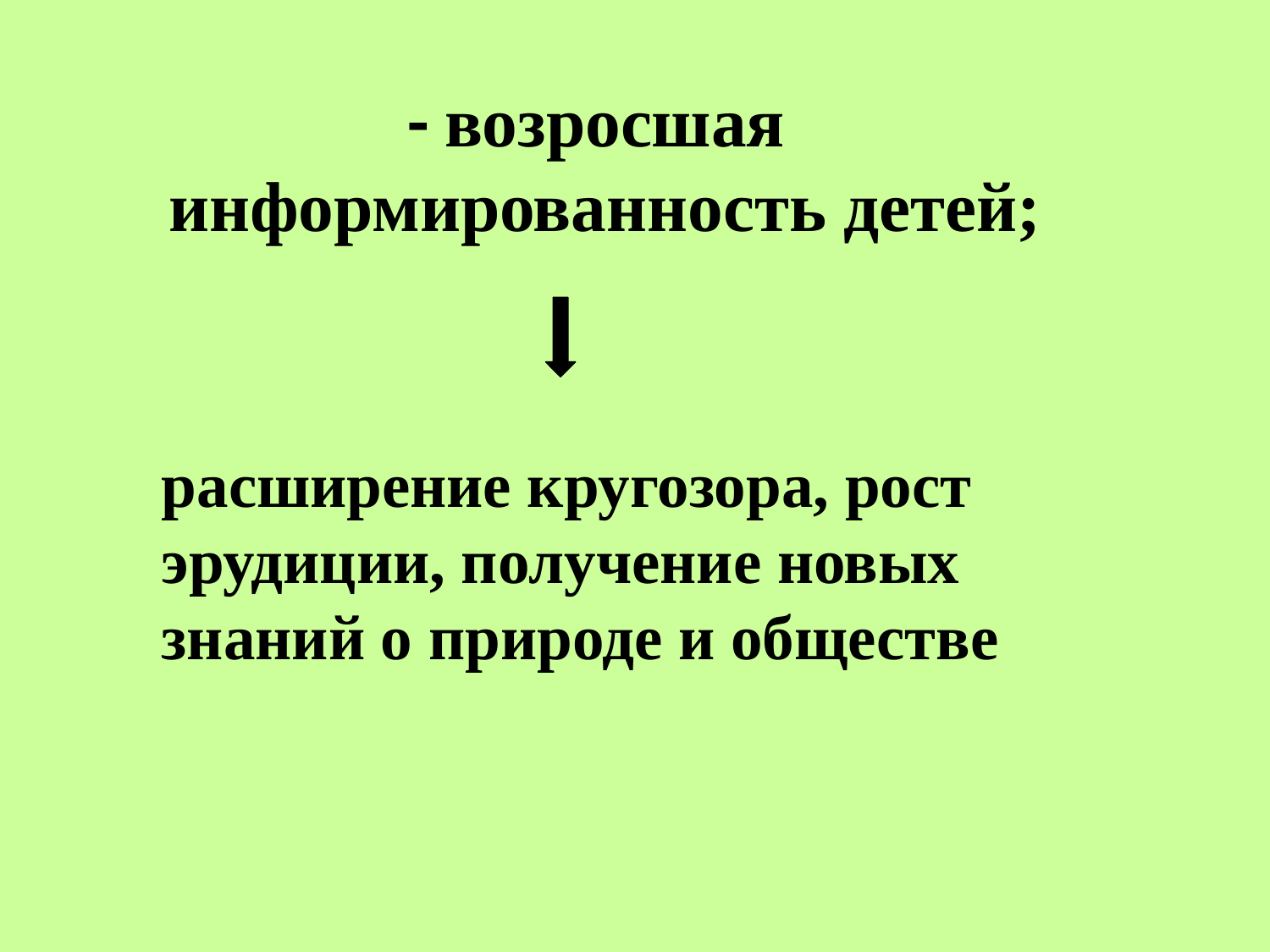

- возросшая  информированность детей;

расширение кругозора, рост эрудиции, получение новых знаний о природе и обществе